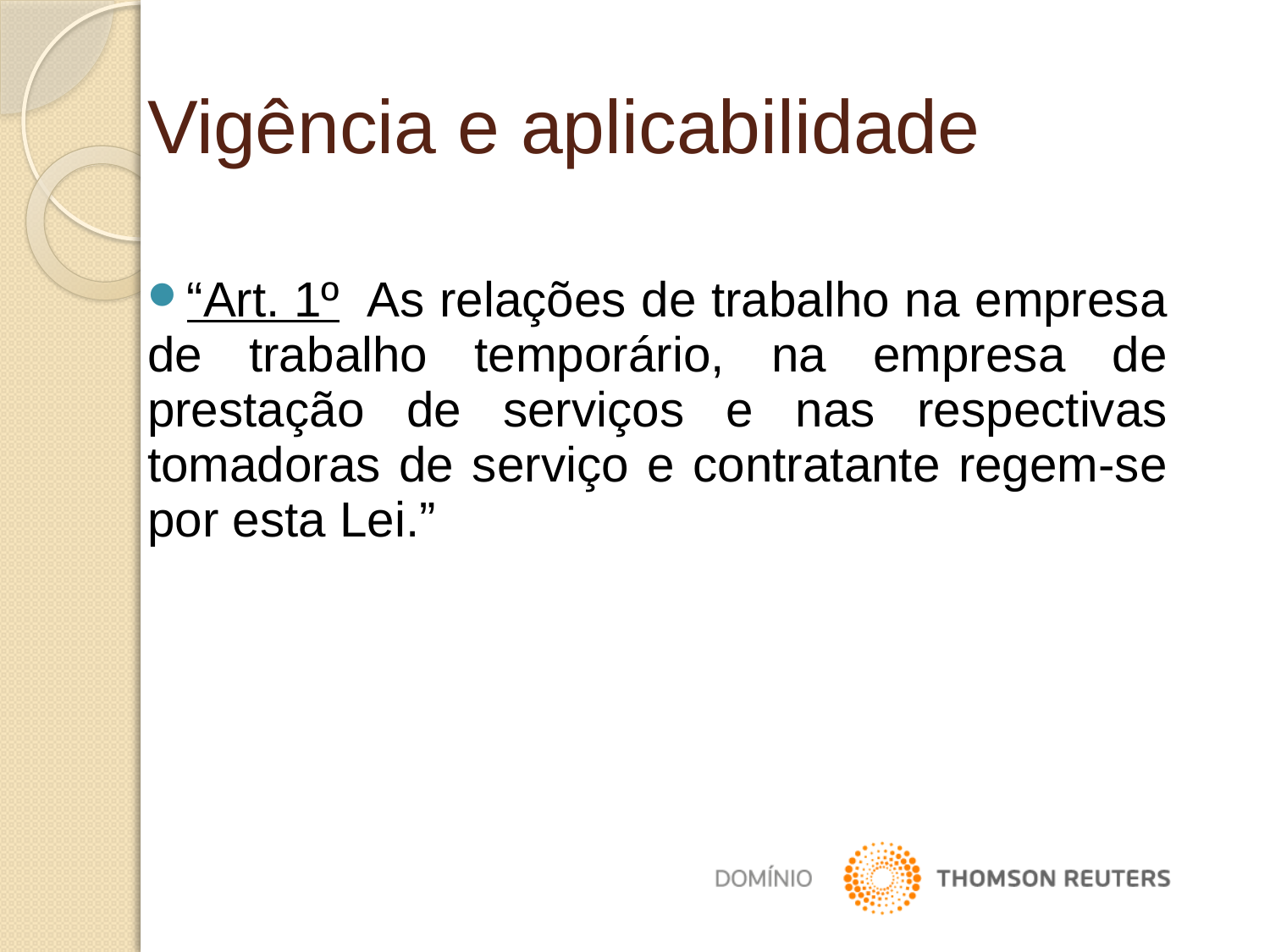

Vigência e aplicabilidade
“Art. 1º  As relações de trabalho na empresa de trabalho temporário, na empresa de prestação de serviços e nas respectivas tomadoras de serviço e contratante regem-se por esta Lei.”